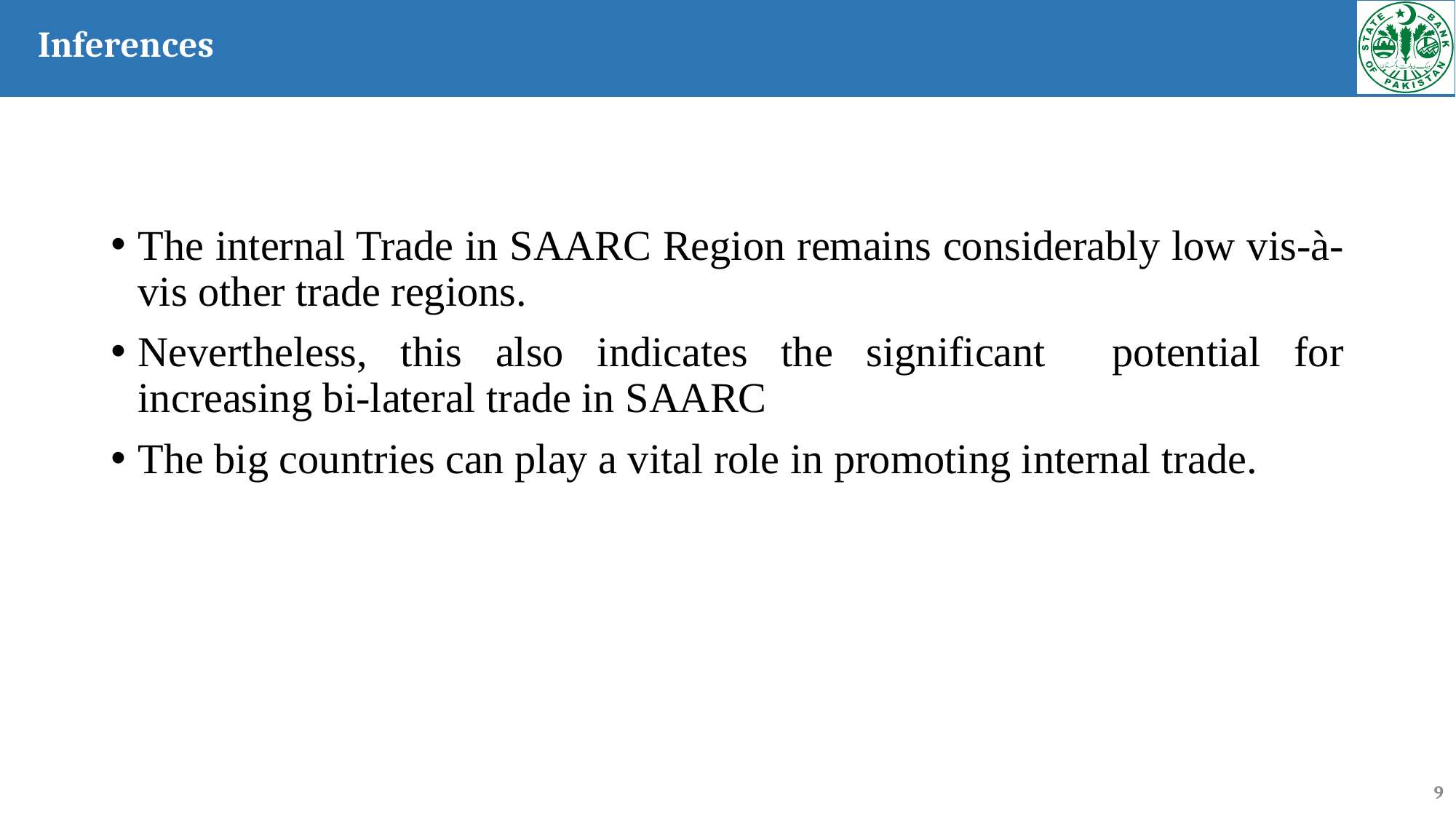

Inferences
The internal Trade in SAARC Region remains considerably low vis-à-vis other trade regions.
Nevertheless, this also indicates the significant  potential for increasing bi-lateral trade in SAARC
The big countries can play a vital role in promoting internal trade.
9